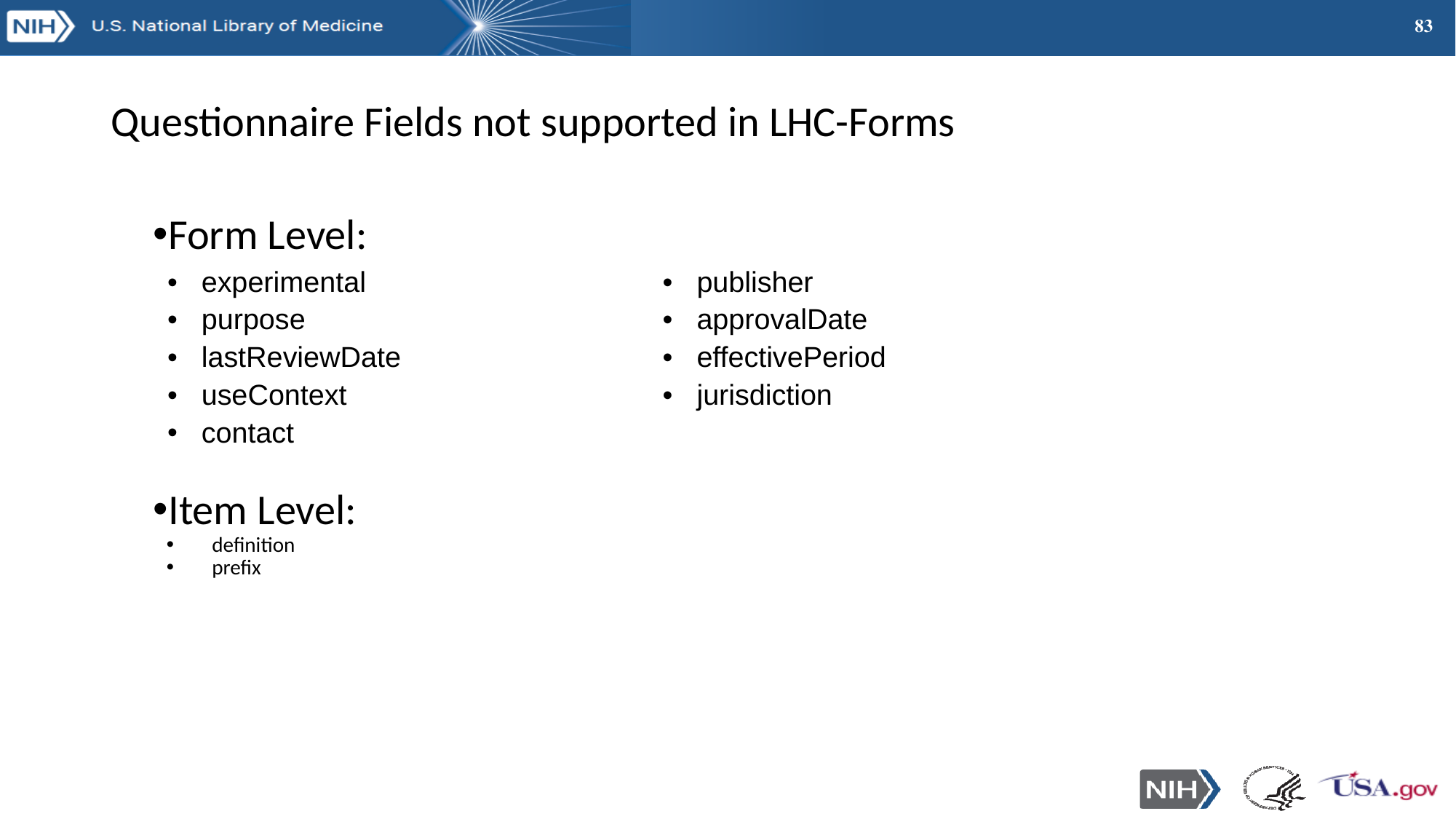

# Questionnaire Fields not supported in LHC-Forms
Form Level:

Item Level:
definition
prefix
| experimental | publisher |
| --- | --- |
| purpose | approvalDate |
| lastReviewDate | effectivePeriod |
| useContext | jurisdiction |
| contact |  |